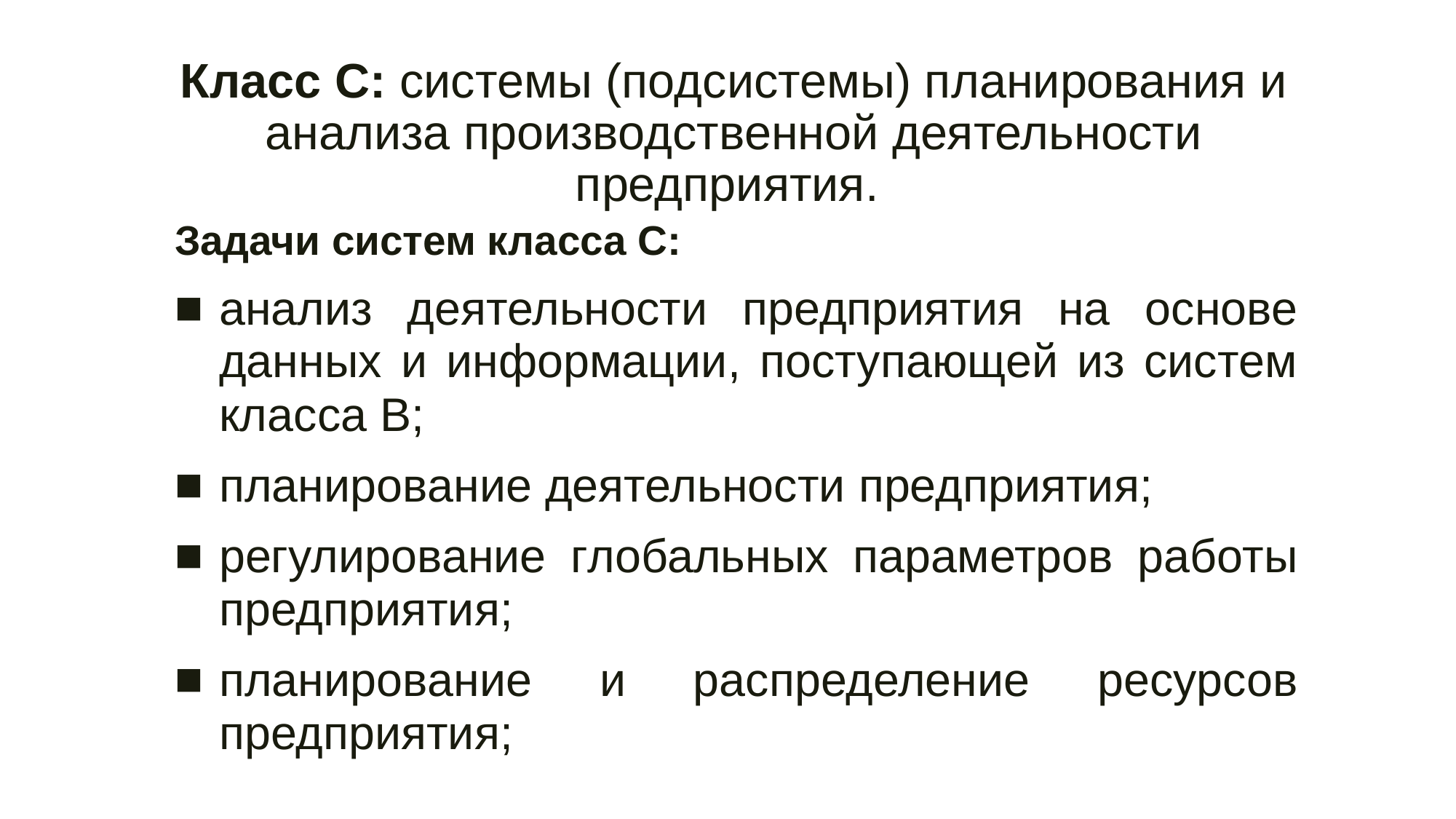

# Класс C: системы (подсистемы) планирования и анализа производственной деятельности предприятия.
Задачи систем класса С:
анализ деятельности предприятия на основе данных и информации, поступающей из систем класса B;
планирование деятельности предприятия;
регулирование глобальных параметров работы предприятия;
планирование и распределение ресурсов предприятия;